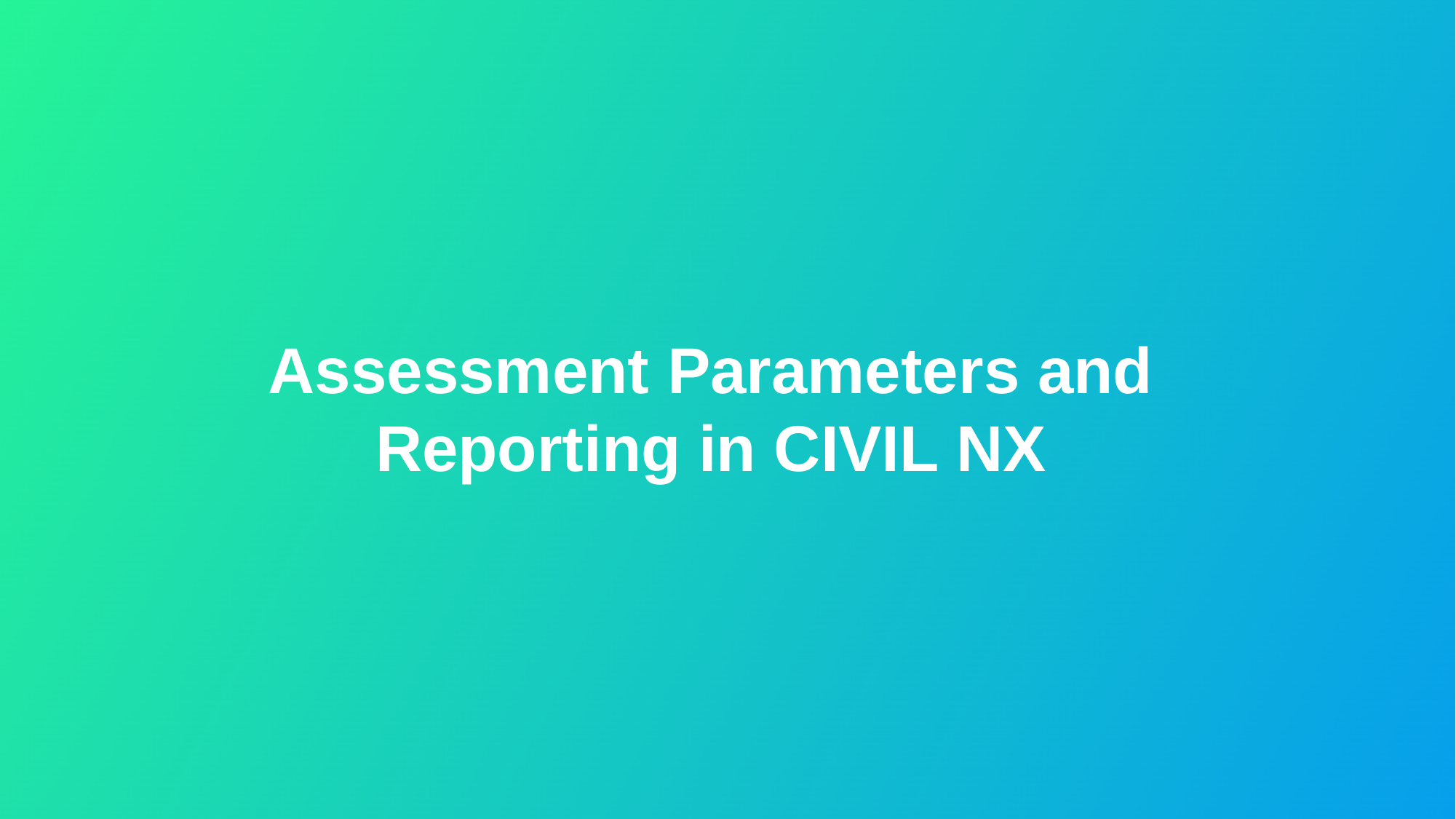

Assessment Parameters and Reporting in CIVIL NX